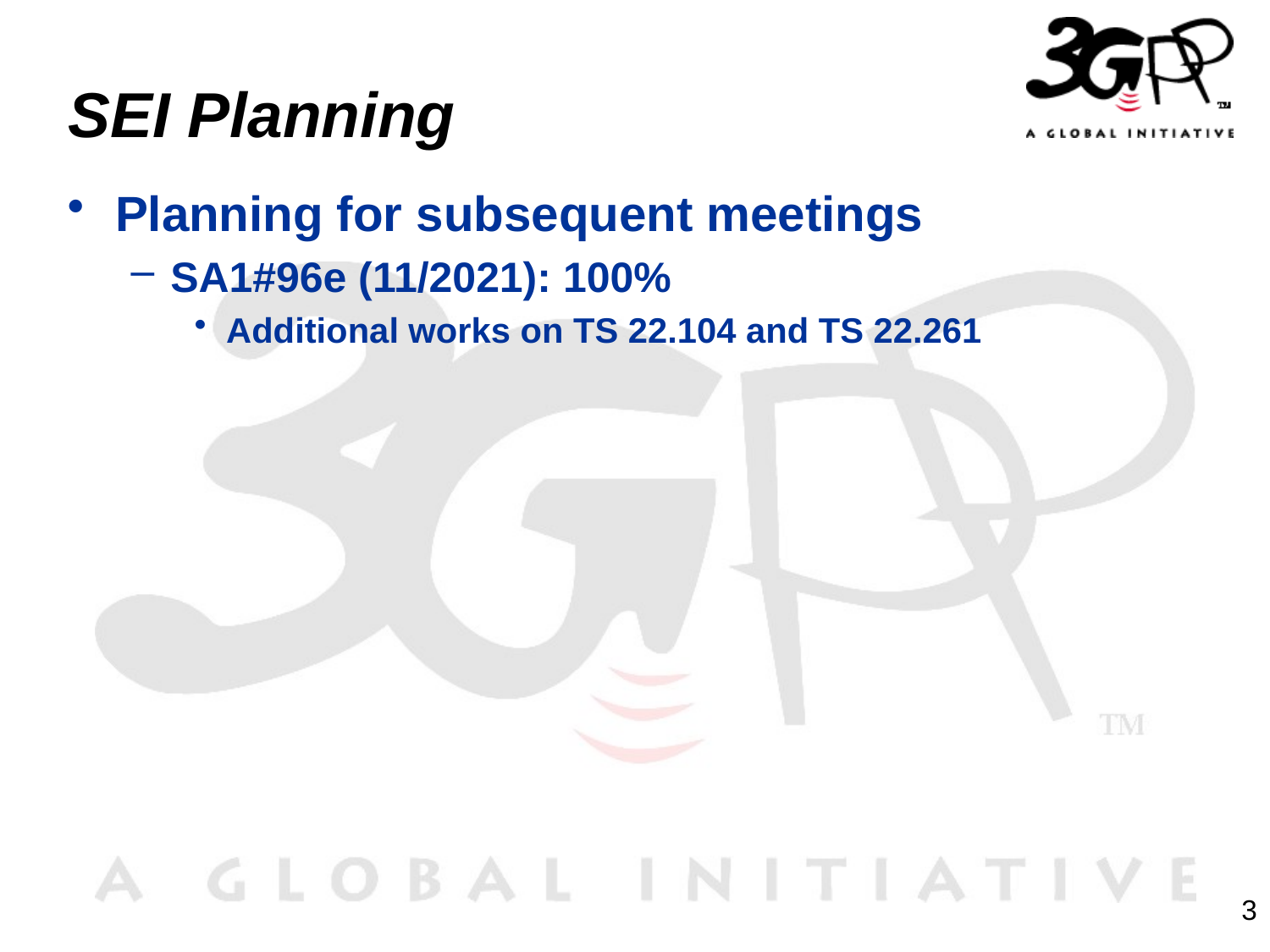

# SEI Planning
Planning for subsequent meetings
SA1#96e (11/2021): 100%
Additional works on TS 22.104 and TS 22.261
3